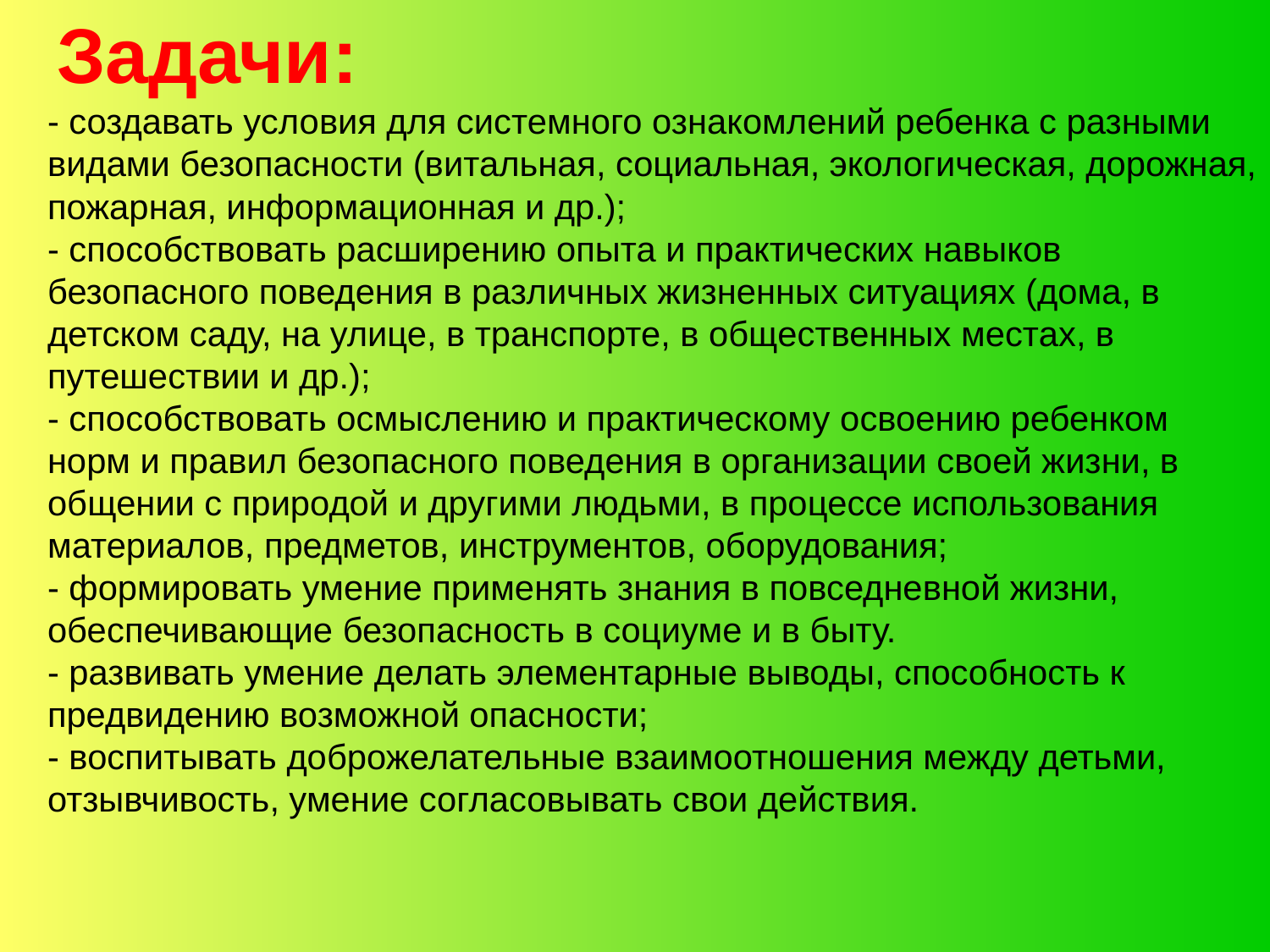

Задачи:
- создавать условия для системного ознакомлений ребенка с разными видами безопасности (витальная, социальная, экологическая, дорожная, пожарная, информационная и др.);
- способствовать расширению опыта и практических навыков безопасного поведения в различных жизненных ситуациях (дома, в детском саду, на улице, в транспорте, в общественных местах, в путешествии и др.);
- способствовать осмыслению и практическому освоению ребенком норм и правил безопасного поведения в организации своей жизни, в общении с природой и другими людьми, в процессе использования материалов, предметов, инструментов, оборудования;
- формировать умение применять знания в повседневной жизни, обеспечивающие безопасность в социуме и в быту.
- развивать умение делать элементарные выводы, способность к предвидению возможной опасности;
- воспитывать доброжелательные взаимоотношения между детьми, отзывчивость, умение согласовывать свои действия.